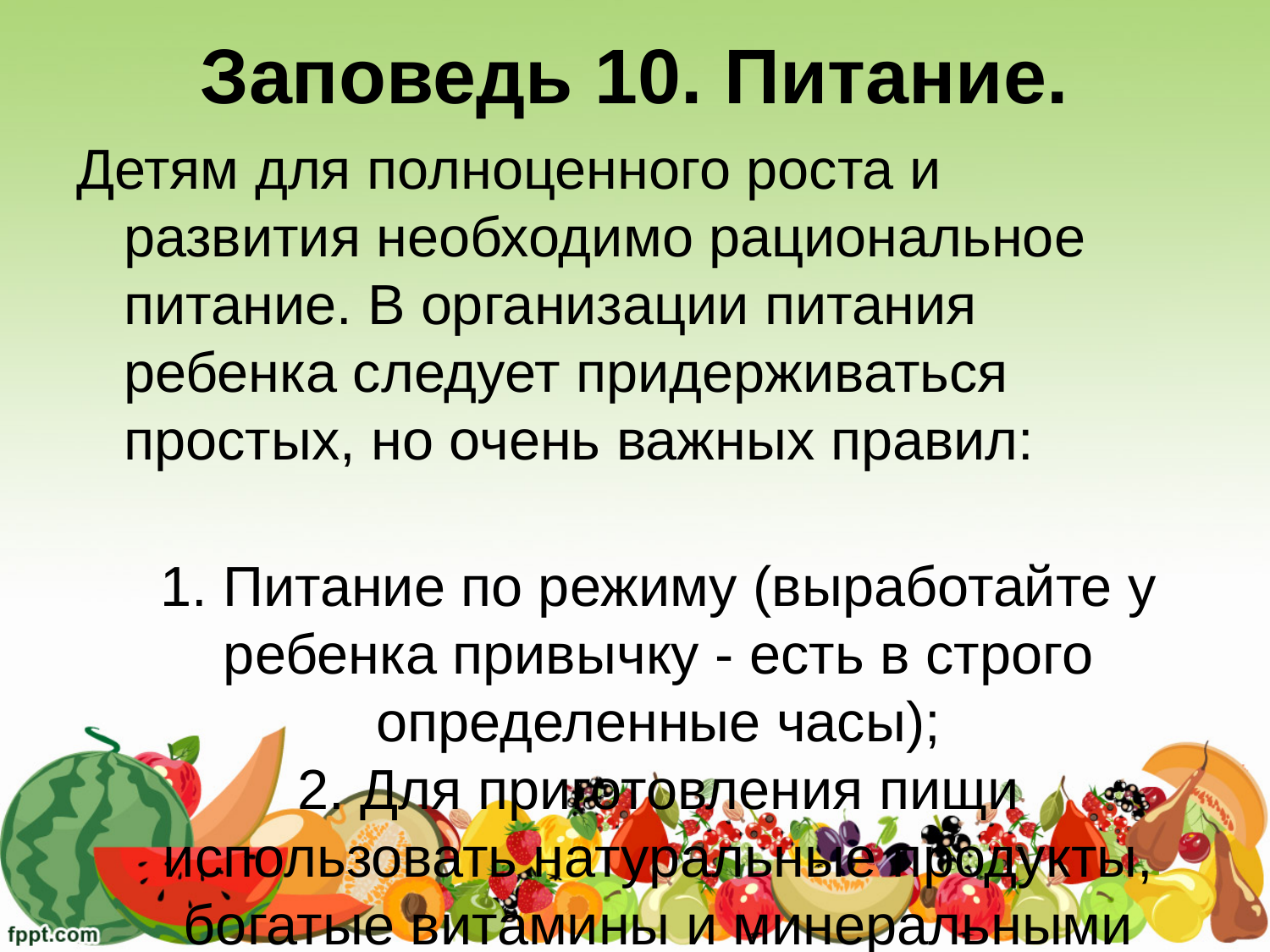

# Заповедь 10. Питание.
Детям для полноценного роста и развития необходимо рациональное питание. В организации питания ребенка следует придерживаться простых, но очень важных правил:
1. Питание по режиму (выработайте у ребенка привычку - есть в строго определенные часы);
2. Для приготовления пищи использовать натуральные продукты, богатые витамины и минеральными веществами (особенно в осенний период).